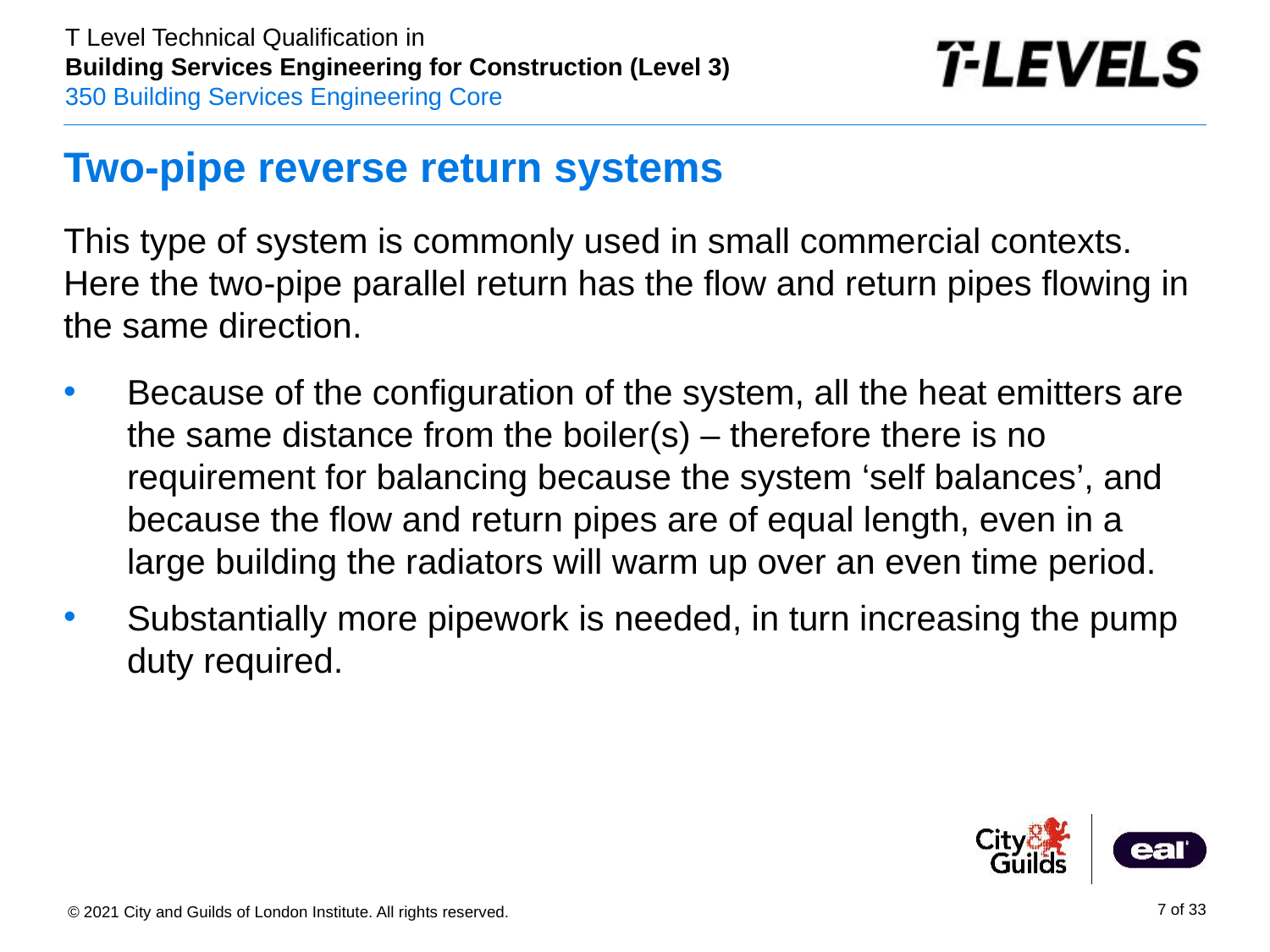

# Two-pipe reverse return systems
This type of system is commonly used in small commercial contexts. Here the two-pipe parallel return has the flow and return pipes flowing in the same direction.
Because of the configuration of the system, all the heat emitters are the same distance from the boiler(s) – therefore there is no requirement for balancing because the system ‘self balances’, and because the flow and return pipes are of equal length, even in a large building the radiators will warm up over an even time period.
Substantially more pipework is needed, in turn increasing the pump duty required.